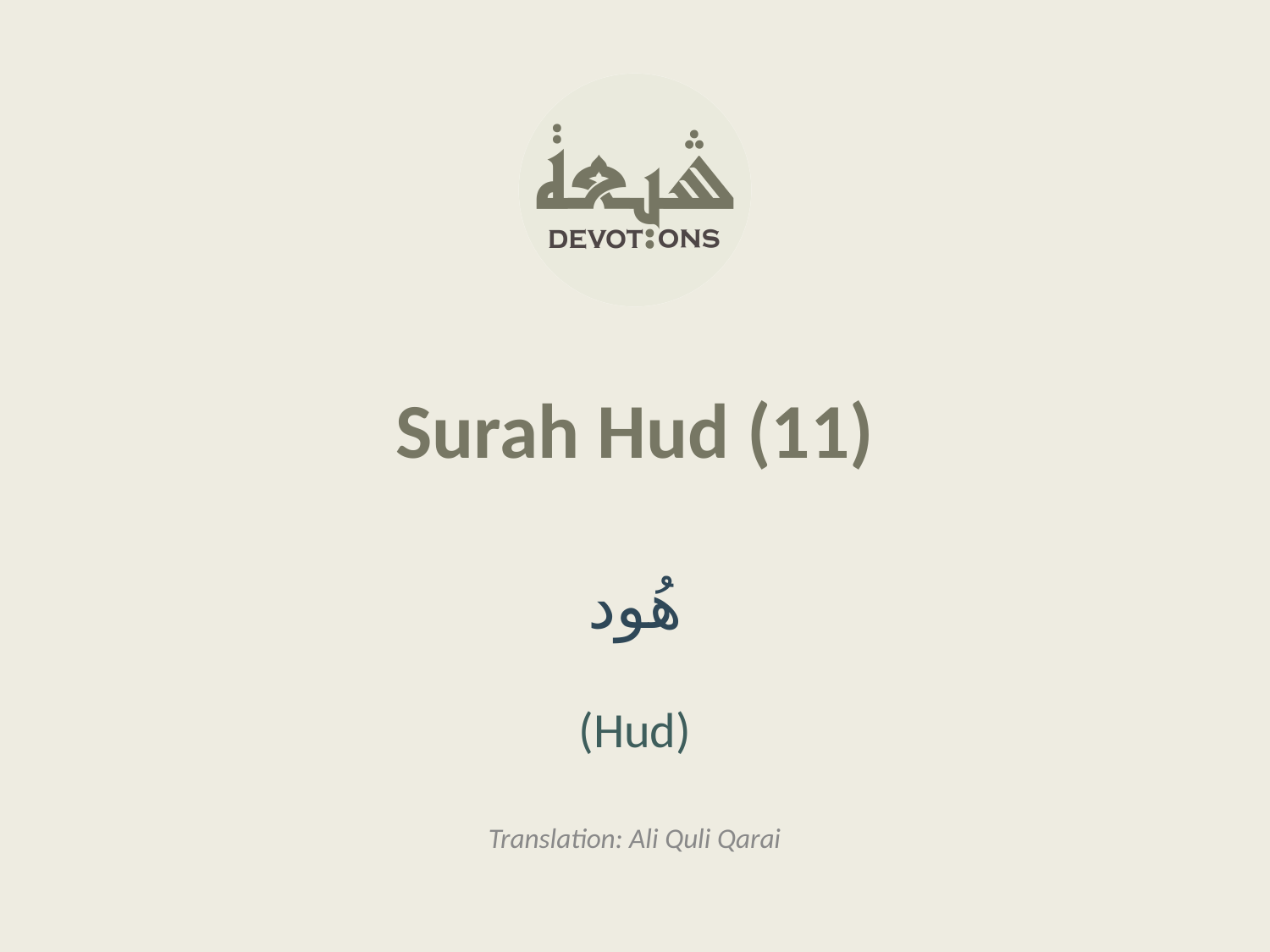

Surah Hud (11)
هُود
(Hud)
Translation: Ali Quli Qarai